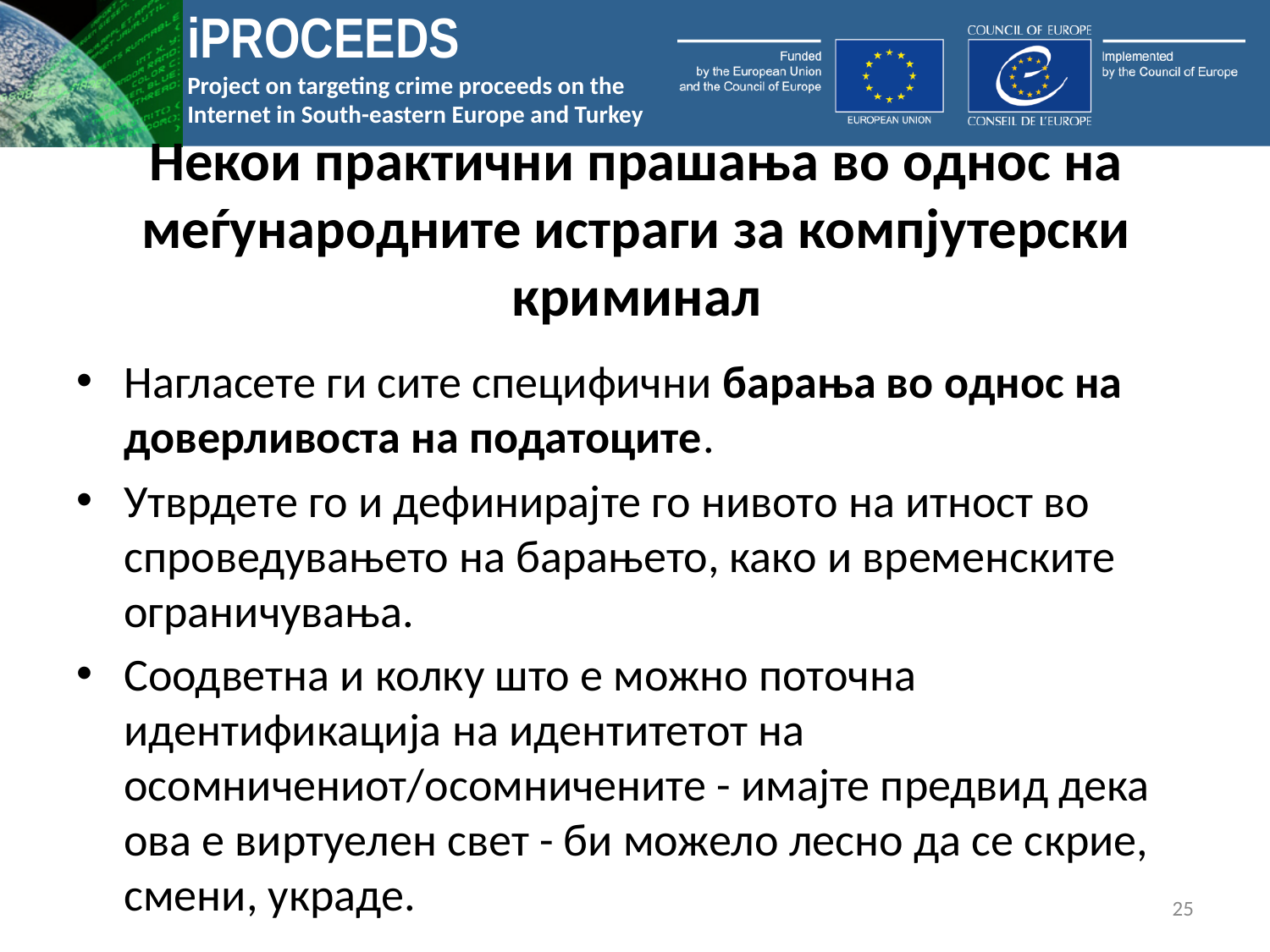

# Некои практични прашања во однос на меѓународните истраги за компјутерски криминал
Нагласете ги сите специфични барања во однос на доверливоста на податоците.
Утврдете го и дефинирајте го нивото на итност во спроведувањето на барањето, како и временските ограничувања.
Соодветна и колку што е можно поточна идентификација на идентитетот на осомничениот/осомничените - имајте предвид дека ова е виртуелен свет - би можело лесно да се скрие, смени, украде.

25